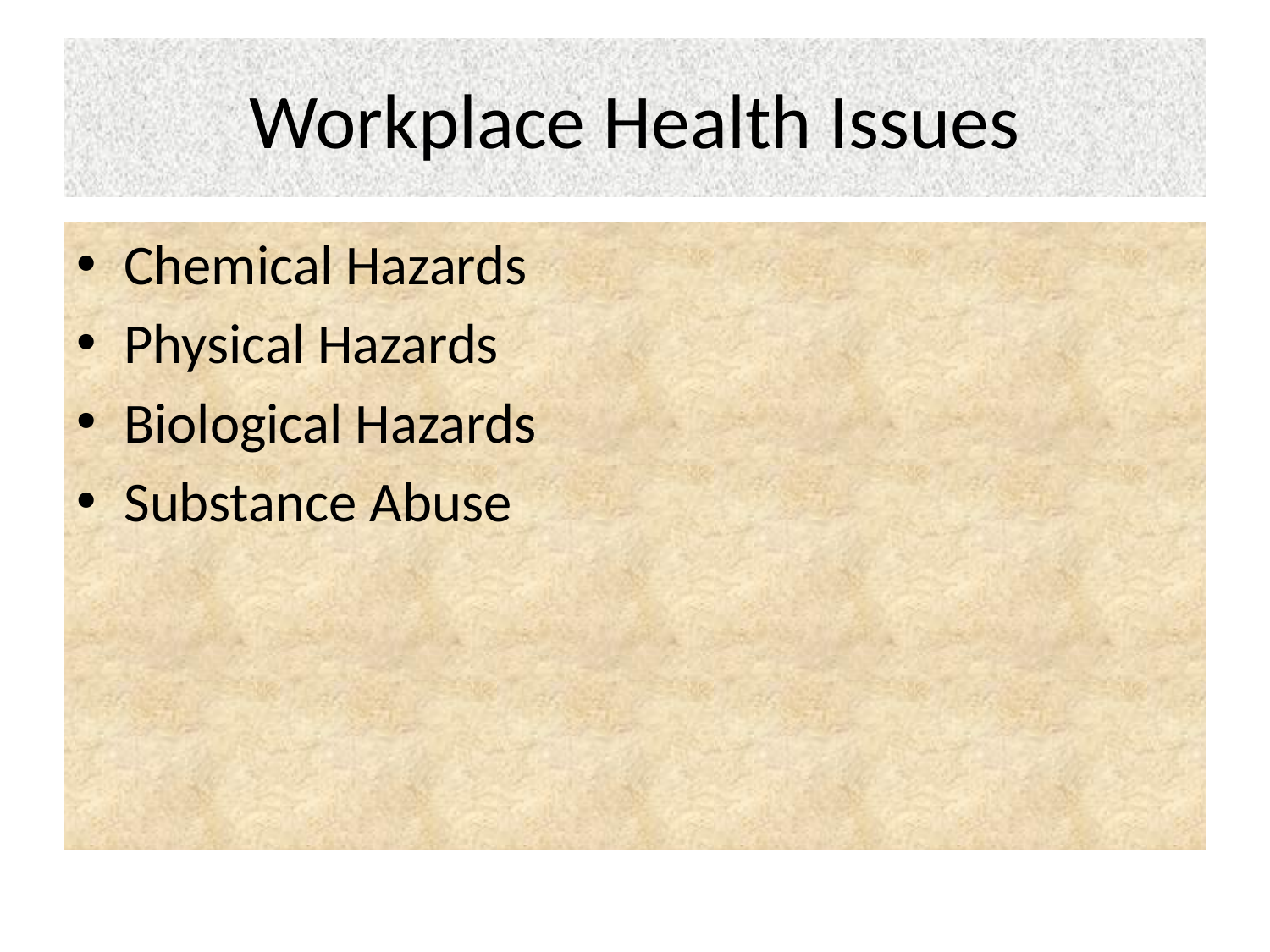

# Workplace Health Issues
Chemical Hazards
Physical Hazards
Biological Hazards
Substance Abuse